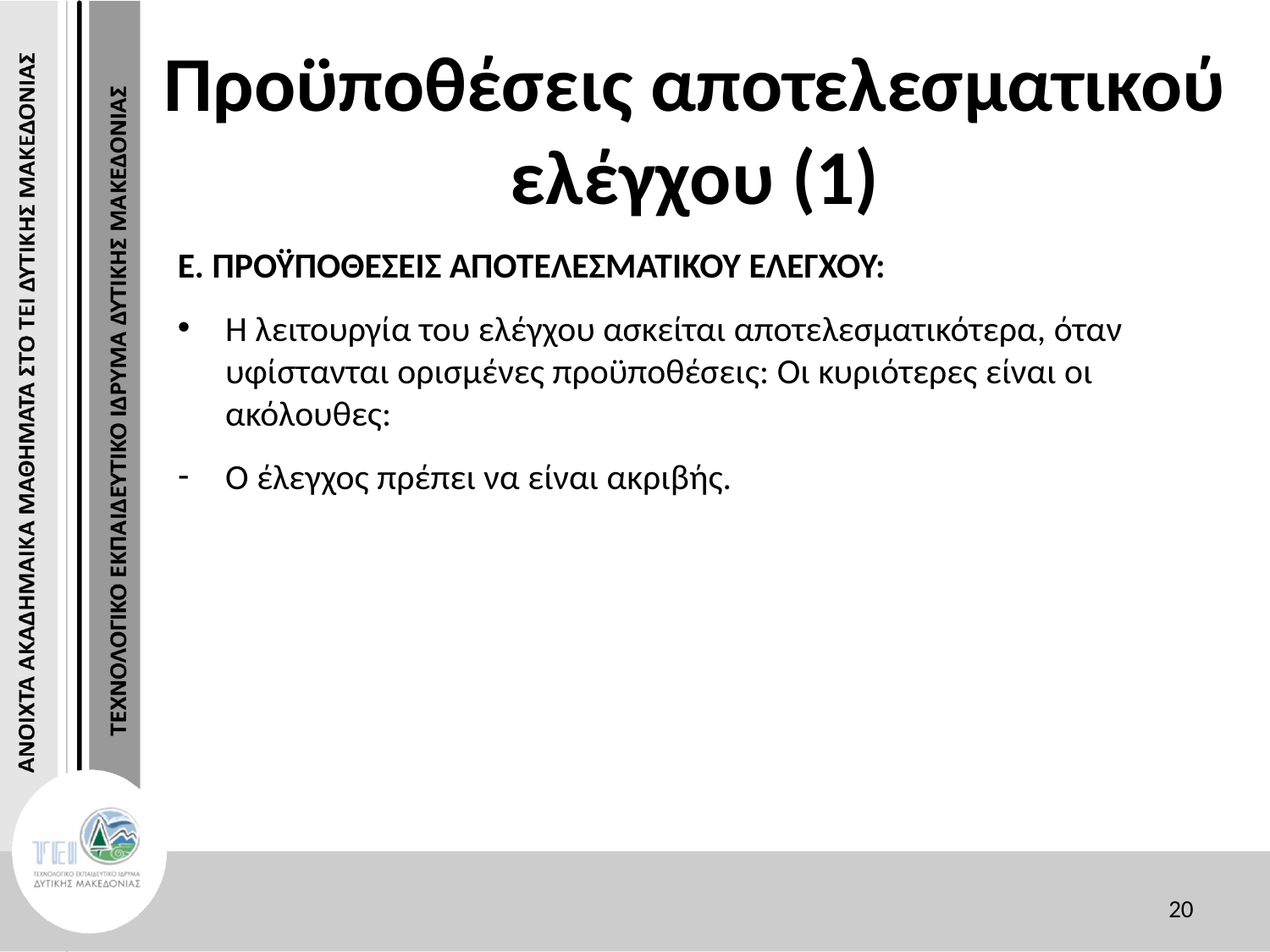

# Προϋποθέσεις αποτελεσματικού ελέγχου (1)
Ε. ΠΡΟΫΠΟΘΕΣΕΙΣ ΑΠΟΤΕΛΕΣΜΑΤΙΚΟΥ ΕΛΕΓΧΟΥ:
Η λειτουργία του ελέγχου ασκείται αποτελεσματικότερα, όταν υφίστανται ορισμένες προϋποθέσεις: Οι κυριότερες είναι οι ακόλουθες:
Ο έλεγχος πρέπει να είναι ακριβής.
20